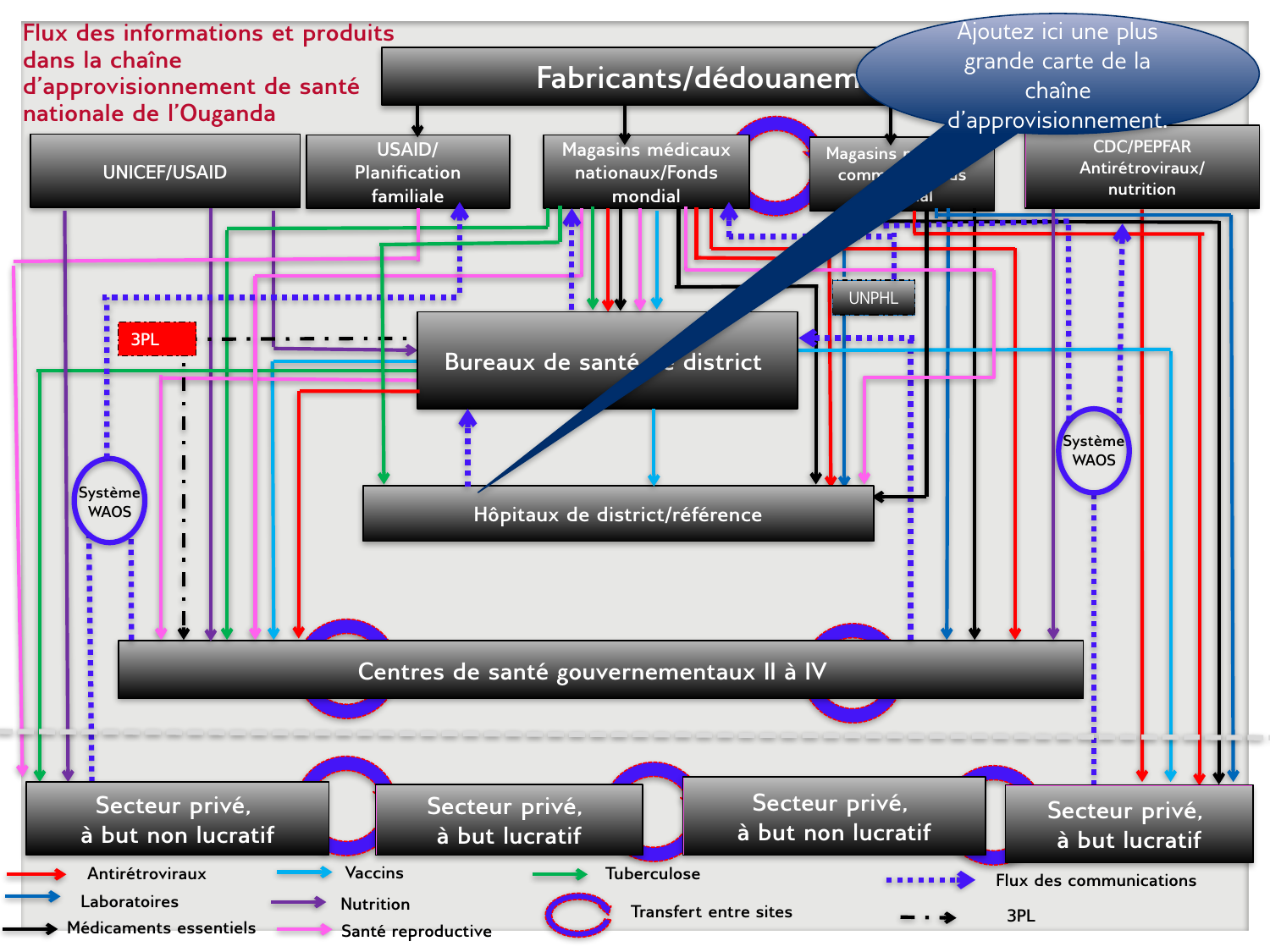

Flux des informations et produits dans la chaîne d’approvisionnement de santé nationale de l’Ouganda
Ajoutez ici une plus grande carte de la chaîne d’approvisionnement.
Fabricants/dédouanement

CDC/PEPFAR
Antirétroviraux/
nutrition
UNICEF/USAID
USAID/
Planification familiale
Magasins médicaux nationaux/Fonds mondial
Magasins médicaux communs/Fonds mondial
UNPHL
Bureaux de santé de district
3PL

Système WAOS

Système WAOS
Hôpitaux de district/référence

Centres de santé gouvernementaux II à IV

Secteur privé,
à but non lucratif

Secteur privé,
à but non lucratif

Secteur privé,
à but lucratif

Secteur privé,
à but lucratif

Vaccins
Antirétroviraux
Tuberculose
Flux des communications
Laboratoires
Nutrition

Transfert entre sites
3PL
Médicaments essentiels
Santé reproductive